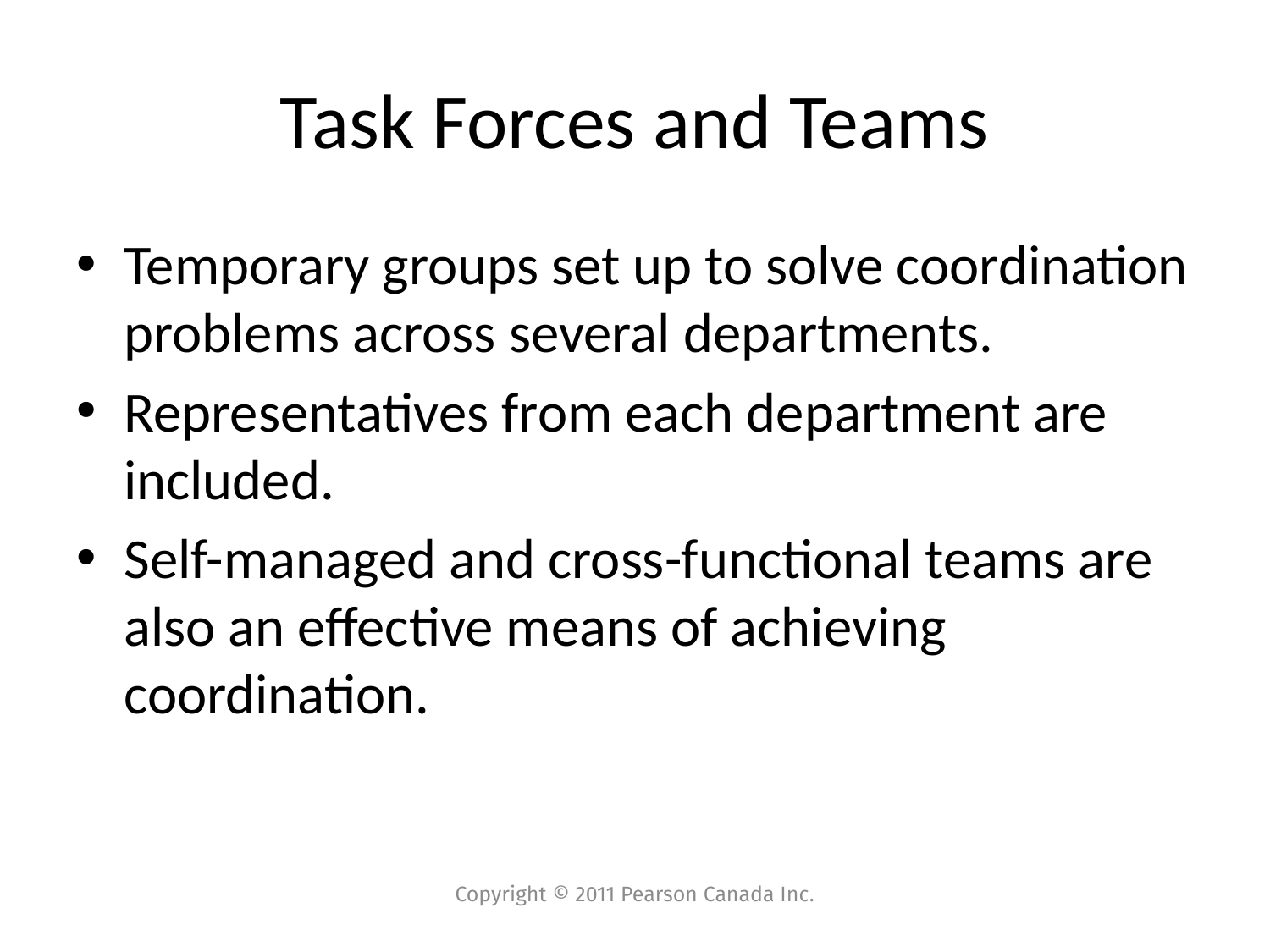

# Task Forces and Teams
Temporary groups set up to solve coordination problems across several departments.
Representatives from each department are included.
Self-managed and cross-functional teams are also an effective means of achieving coordination.
Copyright © 2011 Pearson Canada Inc.